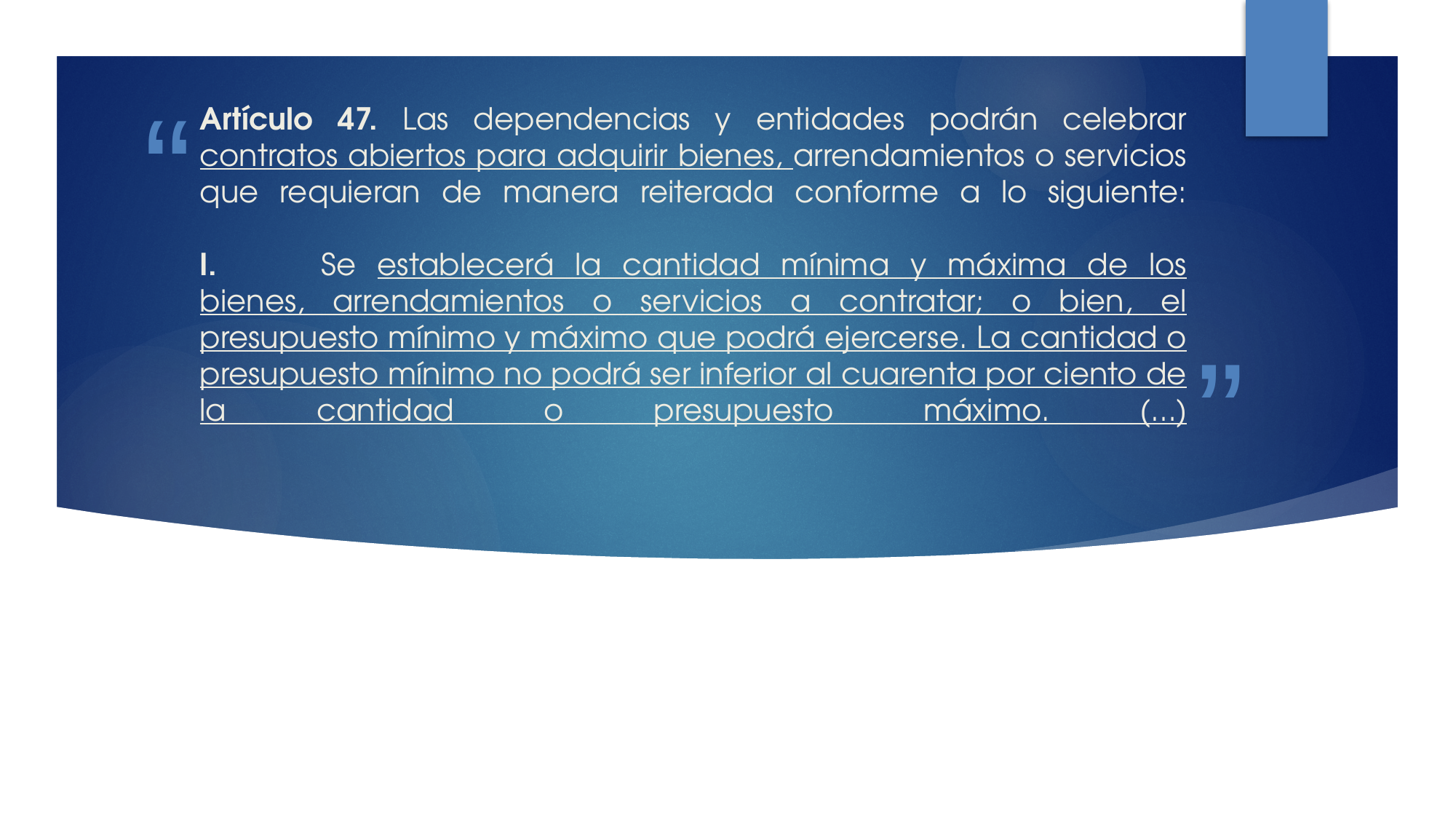

# Artículo 47. Las dependencias y entidades podrán celebrar contratos abiertos para adquirir bienes, arrendamientos o servicios que requieran de manera reiterada conforme a lo siguiente:   I. 	Se establecerá la cantidad mínima y máxima de los bienes, arrendamientos o servicios a contratar; o bien, el presupuesto mínimo y máximo que podrá ejercerse. La cantidad o presupuesto mínimo no podrá ser inferior al cuarenta por ciento de la cantidad o presupuesto máximo. (…)